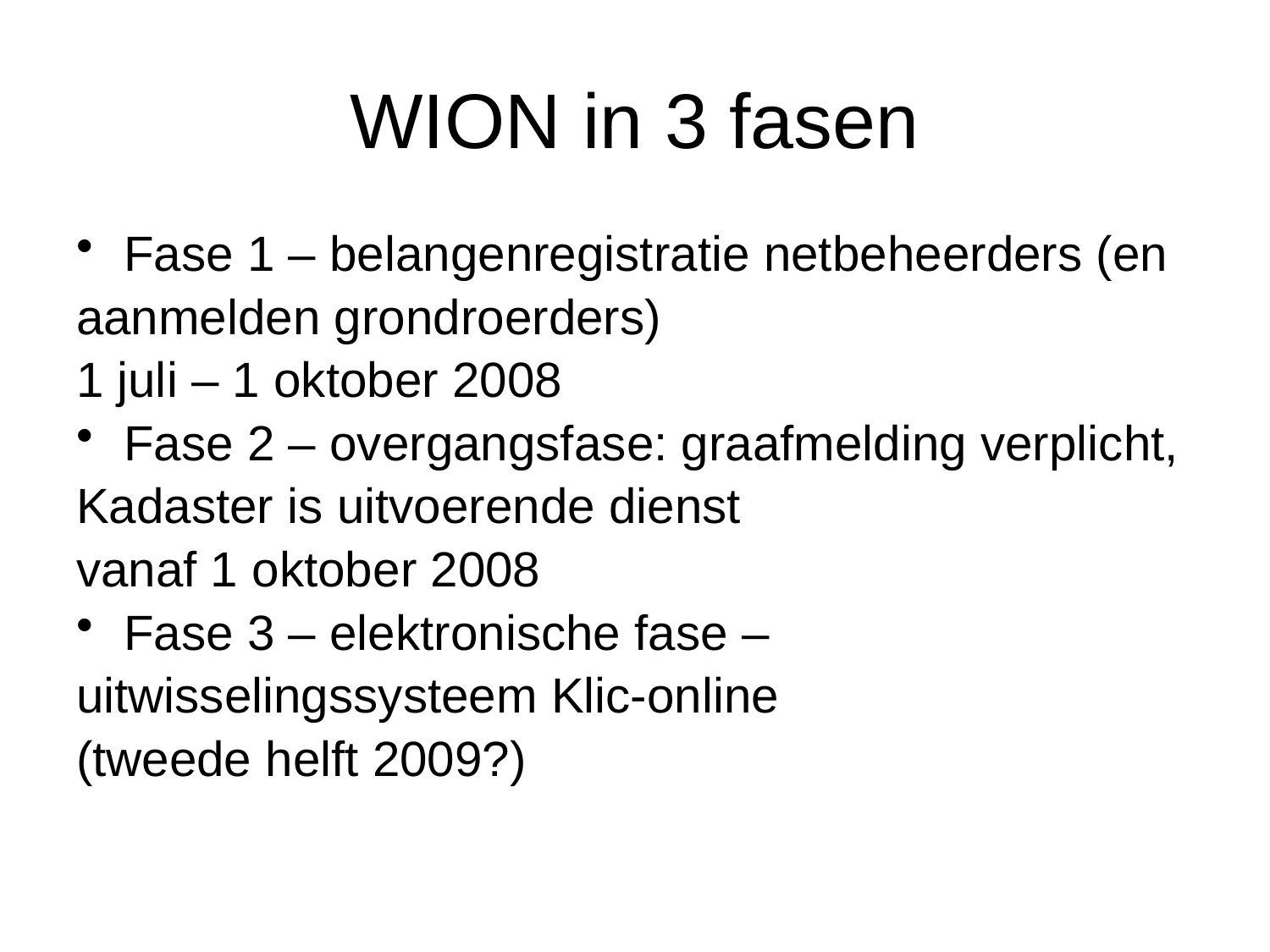

# WION in 3 fasen
Fase 1 – belangenregistratie netbeheerders (en
aanmelden grondroerders)
1 juli – 1 oktober 2008
Fase 2 – overgangsfase: graafmelding verplicht,
Kadaster is uitvoerende dienst
vanaf 1 oktober 2008
Fase 3 – elektronische fase –
uitwisselingssysteem Klic-online
(tweede helft 2009?)